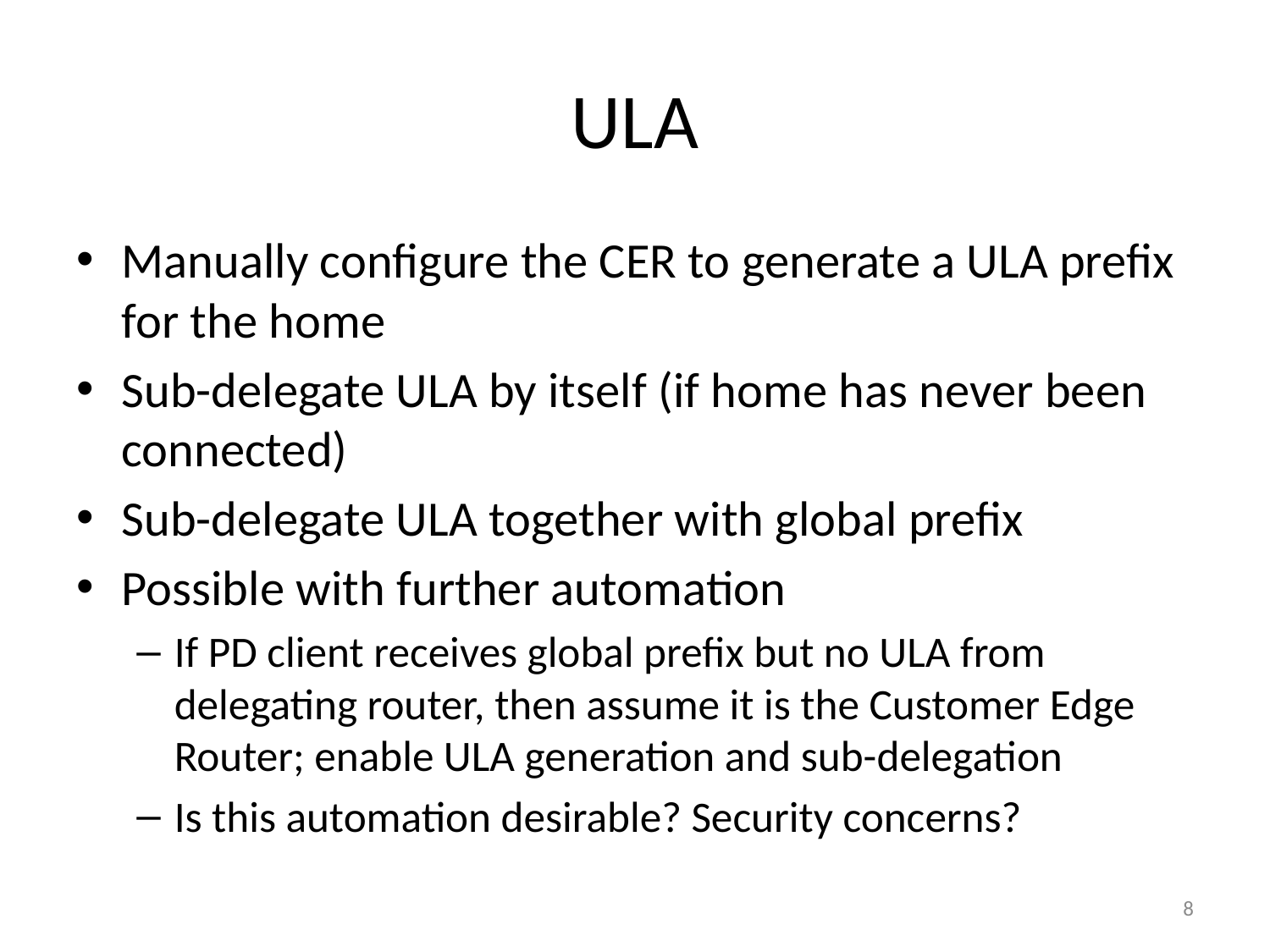

# ULA
Manually configure the CER to generate a ULA prefix for the home
Sub-delegate ULA by itself (if home has never been connected)
Sub-delegate ULA together with global prefix
Possible with further automation
If PD client receives global prefix but no ULA from delegating router, then assume it is the Customer Edge Router; enable ULA generation and sub-delegation
Is this automation desirable? Security concerns?

8